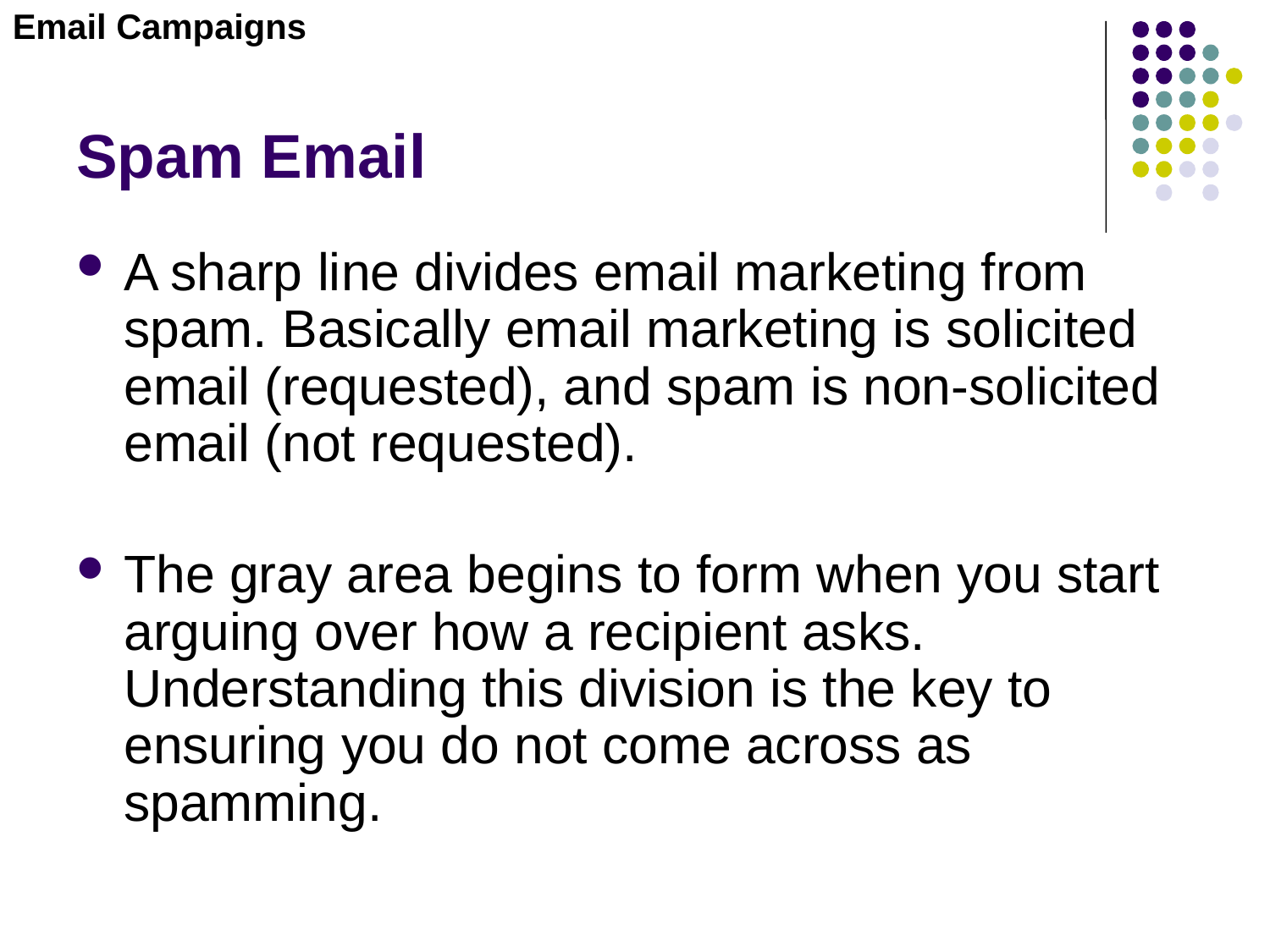

Email Campaigns
# Spam Email
A sharp line divides email marketing from spam. Basically email marketing is solicited email (requested), and spam is non-solicited email (not requested).
The gray area begins to form when you start arguing over how a recipient asks. Understanding this division is the key to ensuring you do not come across as spamming.